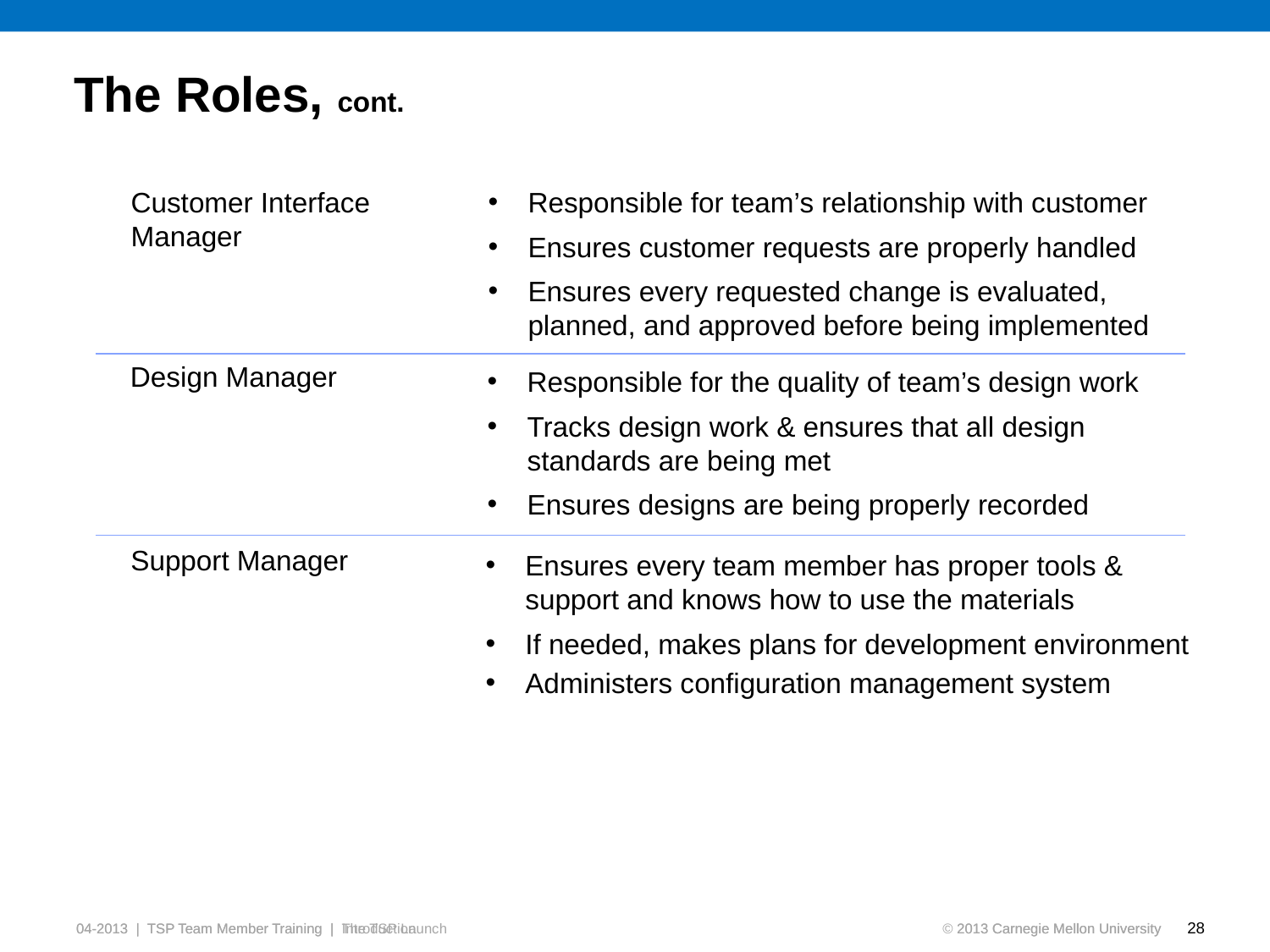

# The Roles, cont.
Responsible for team’s relationship with customer
Ensures customer requests are properly handled
Ensures every requested change is evaluated,
planned, and approved before being implemented
Customer Interface
Manager
Design Manager
Responsible for the quality of team’s design work
Tracks design work & ensures that all design
standards are being met
Ensures designs are being properly recorded
Support Manager
Ensures every team member has proper tools &
support and knows how to use the materials
If needed, makes plans for development environment
Administers configuration management system